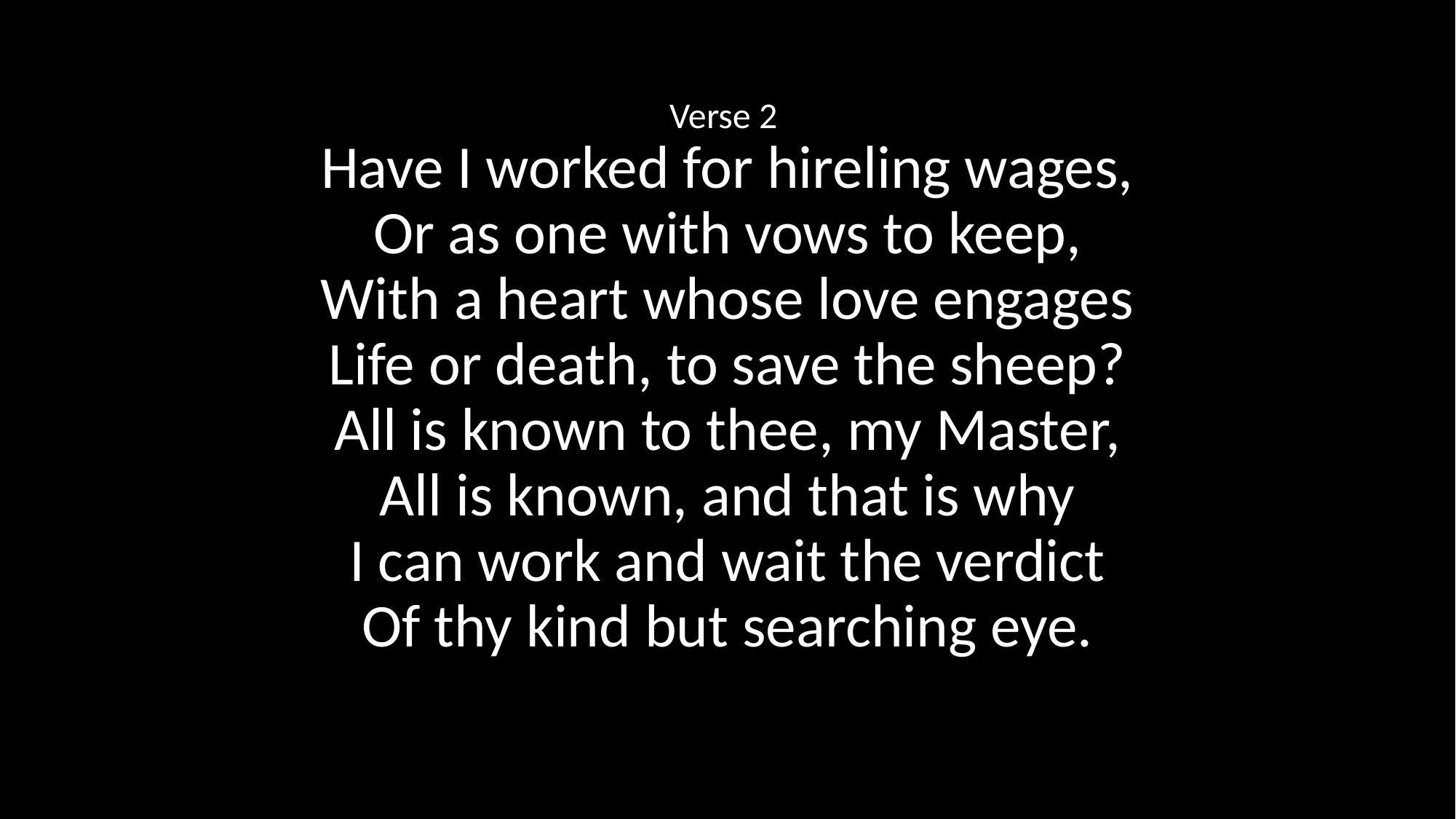

Verse 2
Have I worked for hireling wages,
Or as one with vows to keep,
With a heart whose love engages
Life or death, to save the sheep?
All is known to thee, my Master,
All is known, and that is why
I can work and wait the verdict
Of thy kind but searching eye.